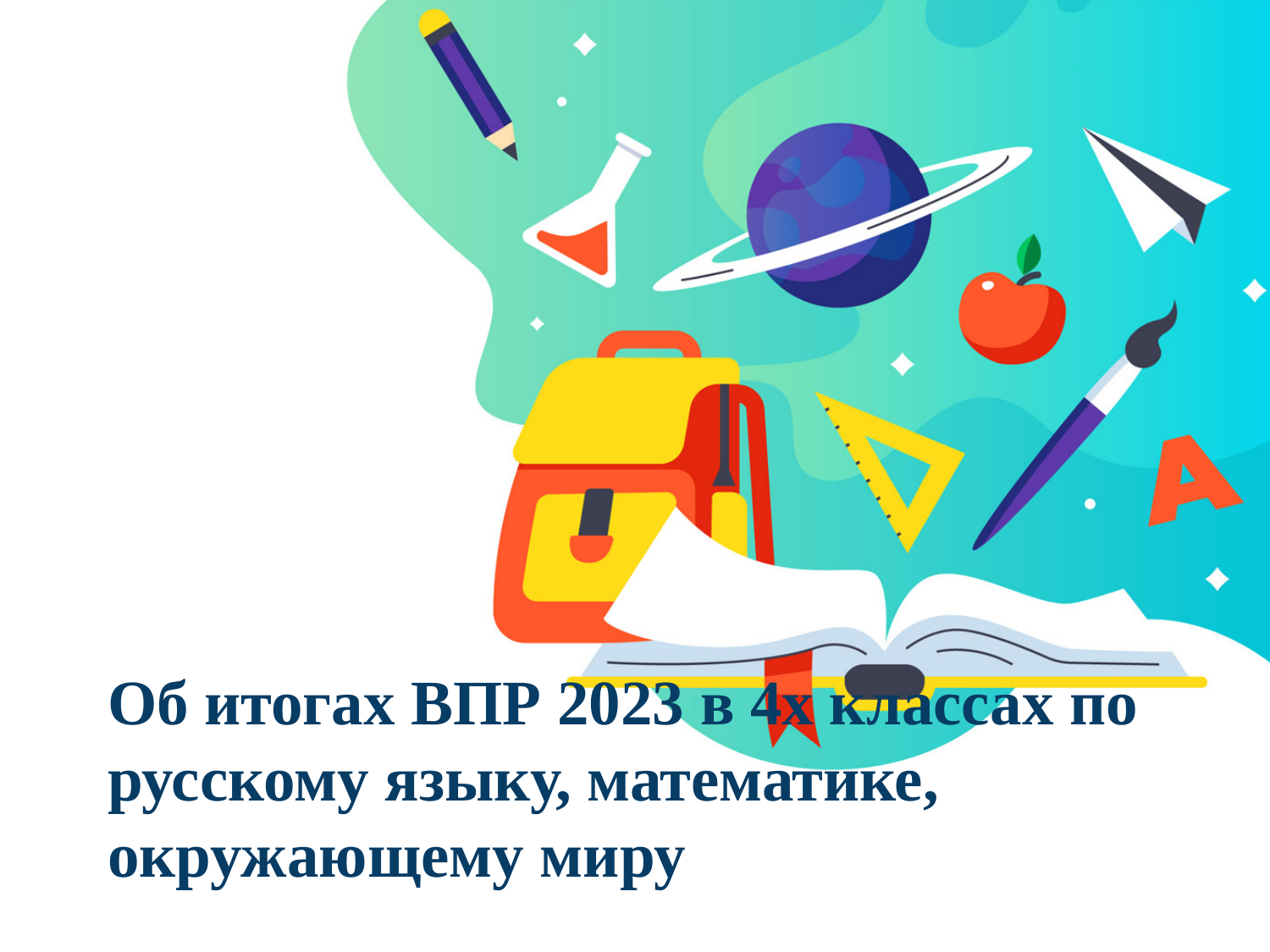

# Об итогах ВПР 2023 в 4х классах по русскому языку, математике, окружающему миру